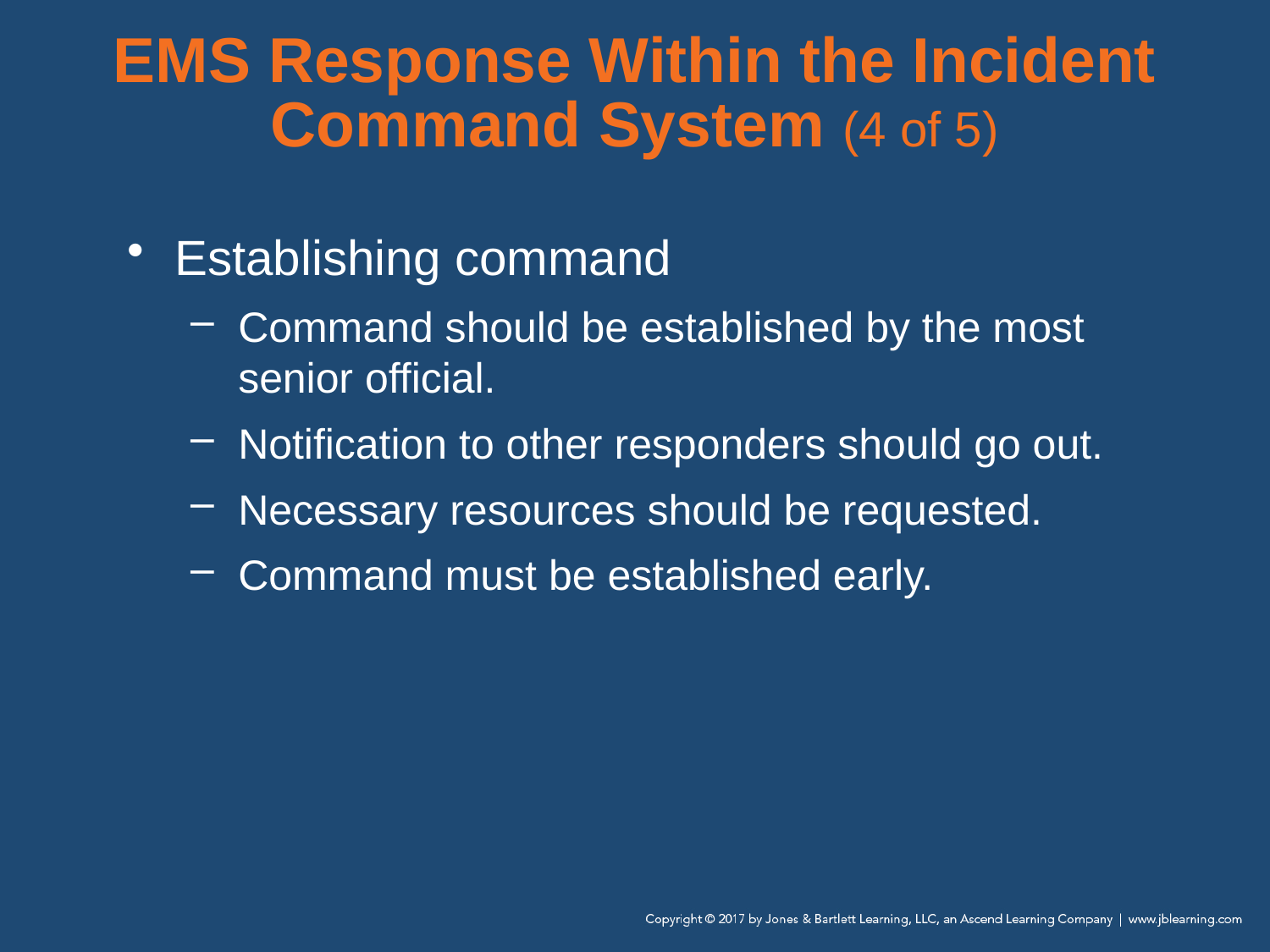

# EMS Response Within the Incident Command System (4 of 5)
Establishing command
Command should be established by the most senior official.
Notification to other responders should go out.
Necessary resources should be requested.
Command must be established early.